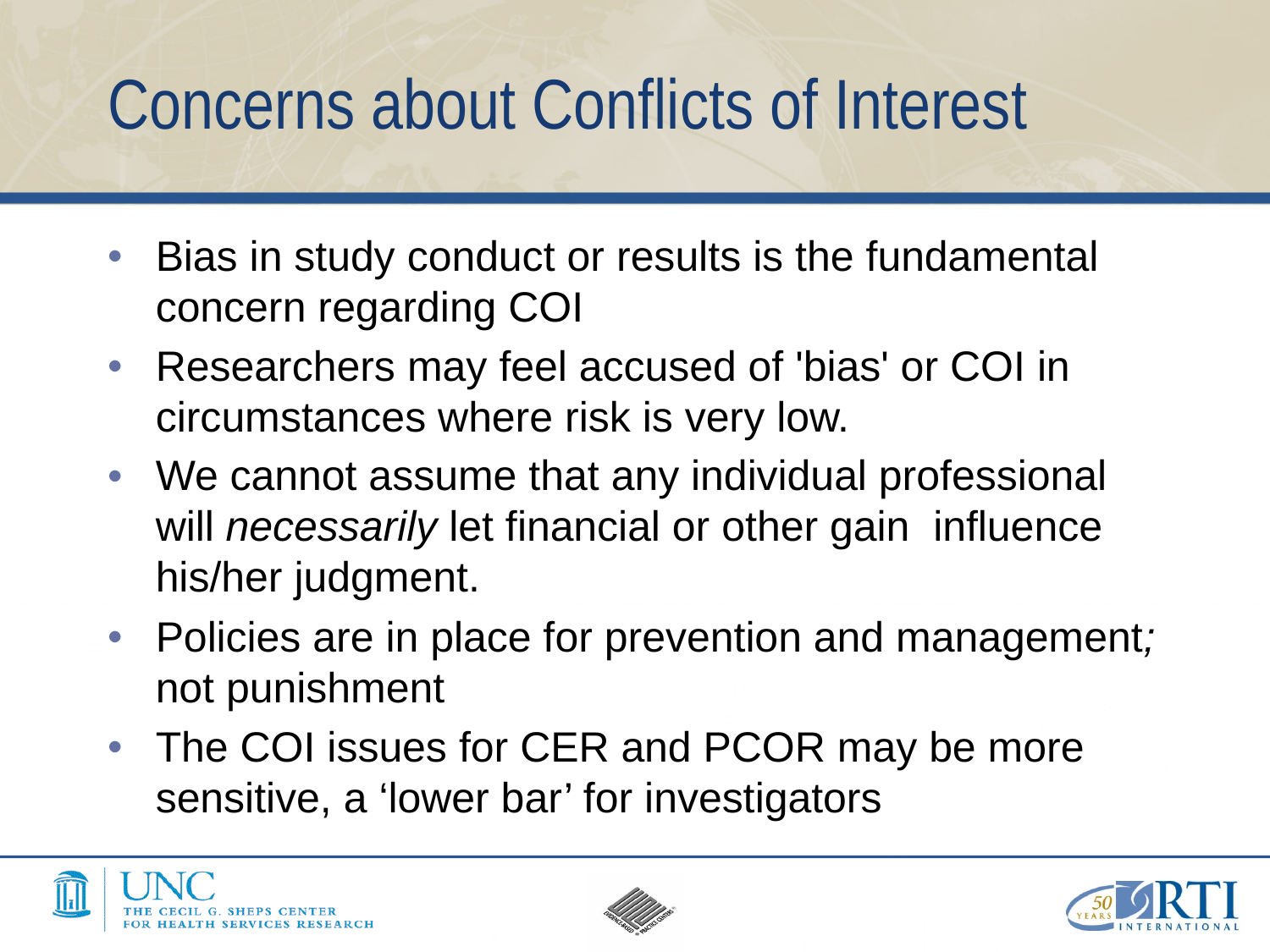

# Concerns about Conflicts of Interest
Bias in study conduct or results is the fundamental concern regarding COI
Researchers may feel accused of 'bias' or COI in circumstances where risk is very low.
We cannot assume that any individual professional will necessarily let financial or other gain  influence his/her judgment.
Policies are in place for prevention and management; not punishment
The COI issues for CER and PCOR may be more sensitive, a ‘lower bar’ for investigators